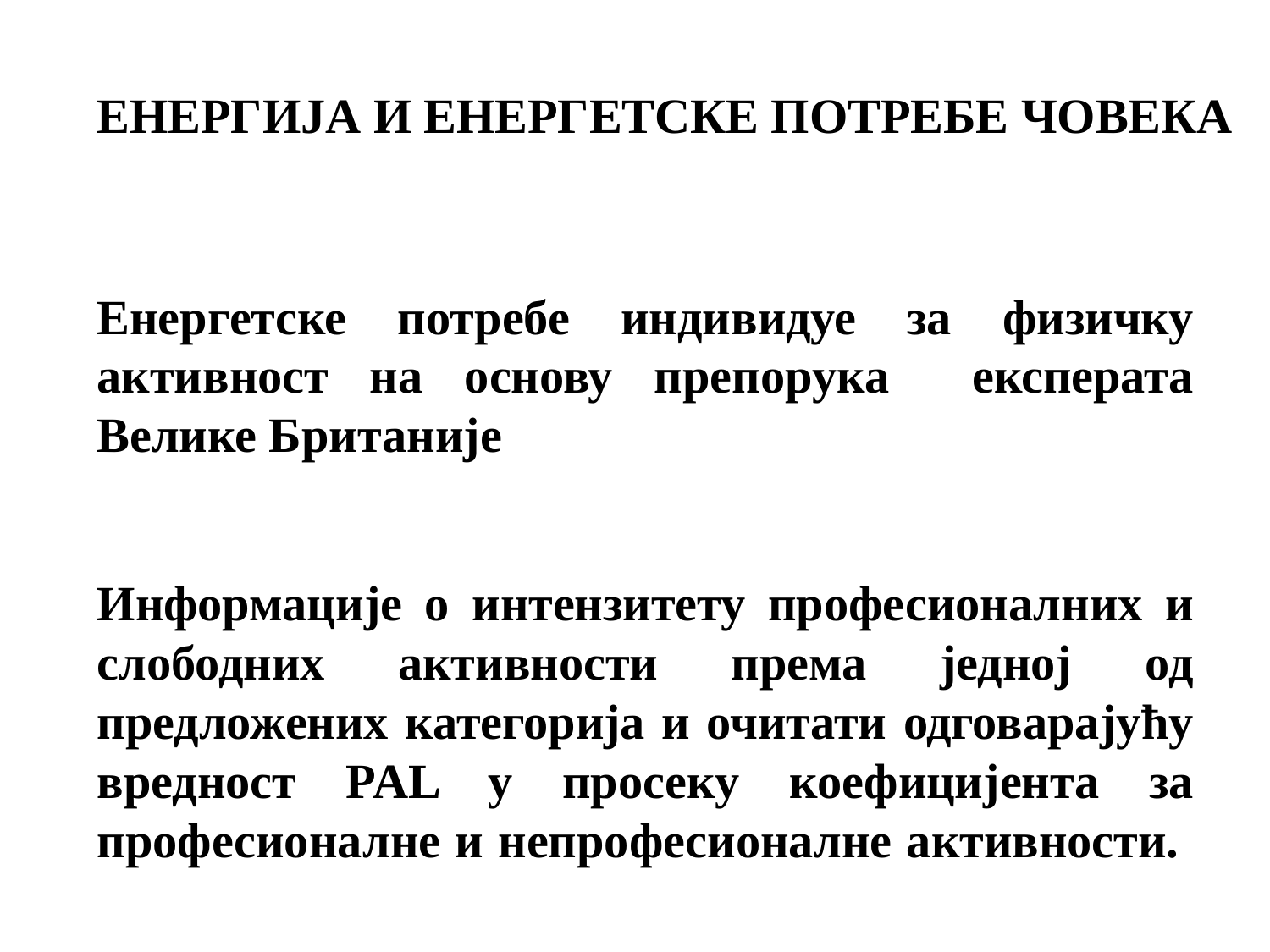

ЕНЕРГИЈА И ЕНЕРГЕТСКЕ ПОТРЕБЕ ЧОВЕКА
Енергетске потребе индивидуе за физичку активност на основу препорука  експерата Велике Британије

Информације о интензитету професионалних и слободних активности према једној од предложених категорија и очитати одговарајућу вредност PAL у просеку коефицијента за професионалне и непрофесионалне активности.